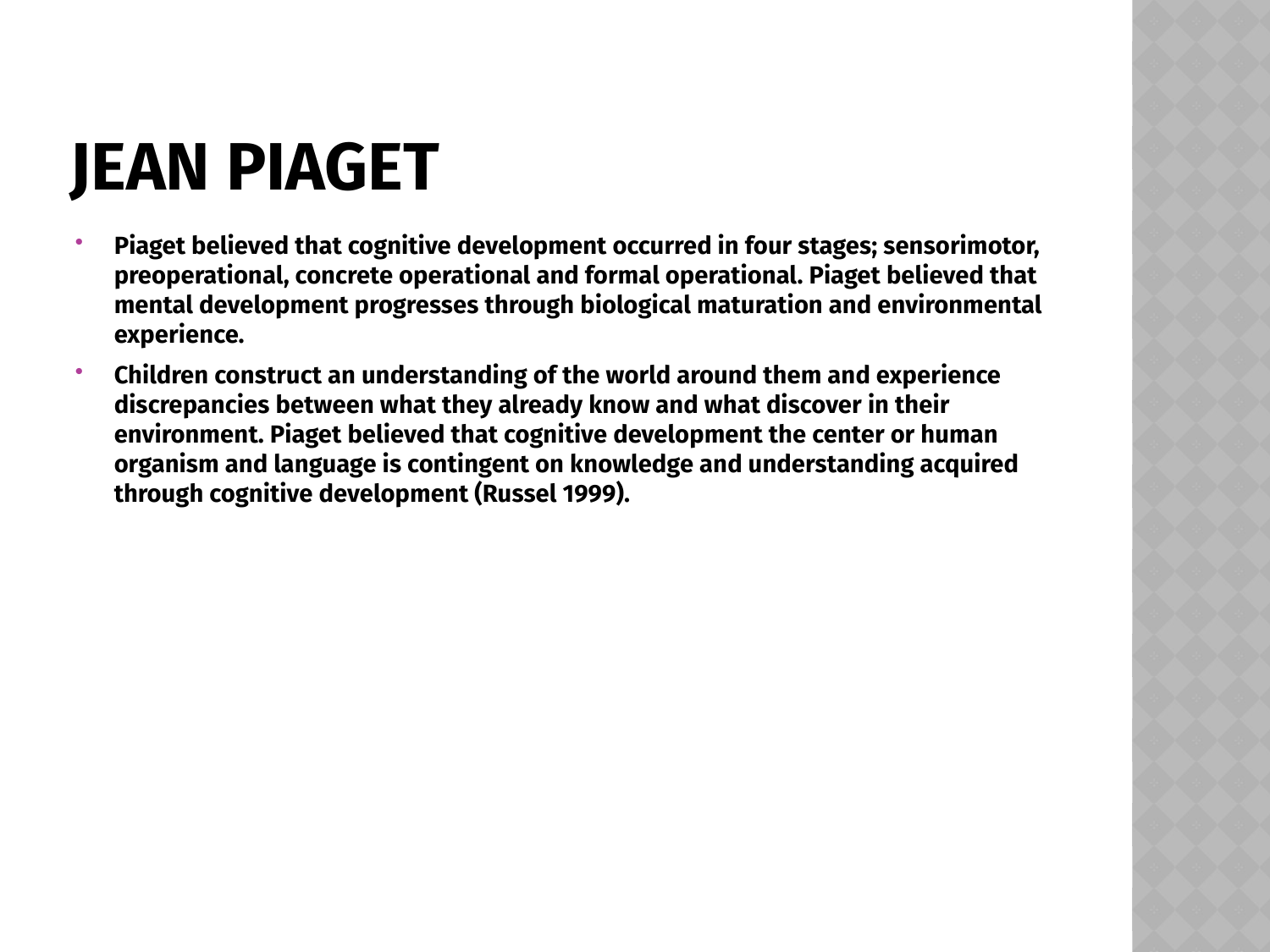

# Jean Piaget
Piaget believed that cognitive development occurred in four stages; sensorimotor, preoperational, concrete operational and formal operational. Piaget believed that mental development progresses through biological maturation and environmental experience.
Children construct an understanding of the world around them and experience discrepancies between what they already know and what discover in their environment. Piaget believed that cognitive development the center or human organism and language is contingent on knowledge and understanding acquired through cognitive development (Russel 1999).